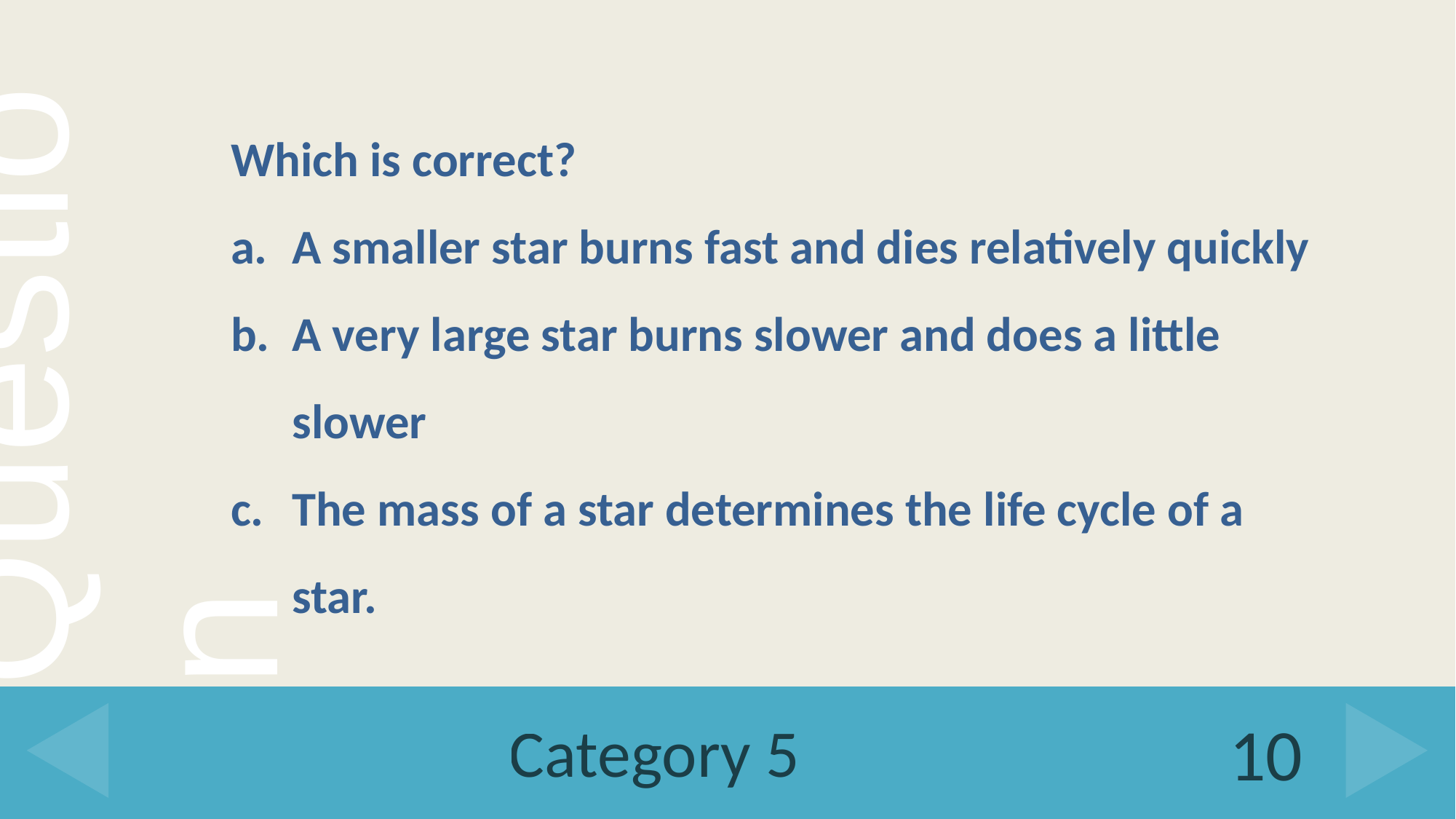

Which is correct?
A smaller star burns fast and dies relatively quickly
A very large star burns slower and does a little slower
The mass of a star determines the life cycle of a star.
# Category 5
10